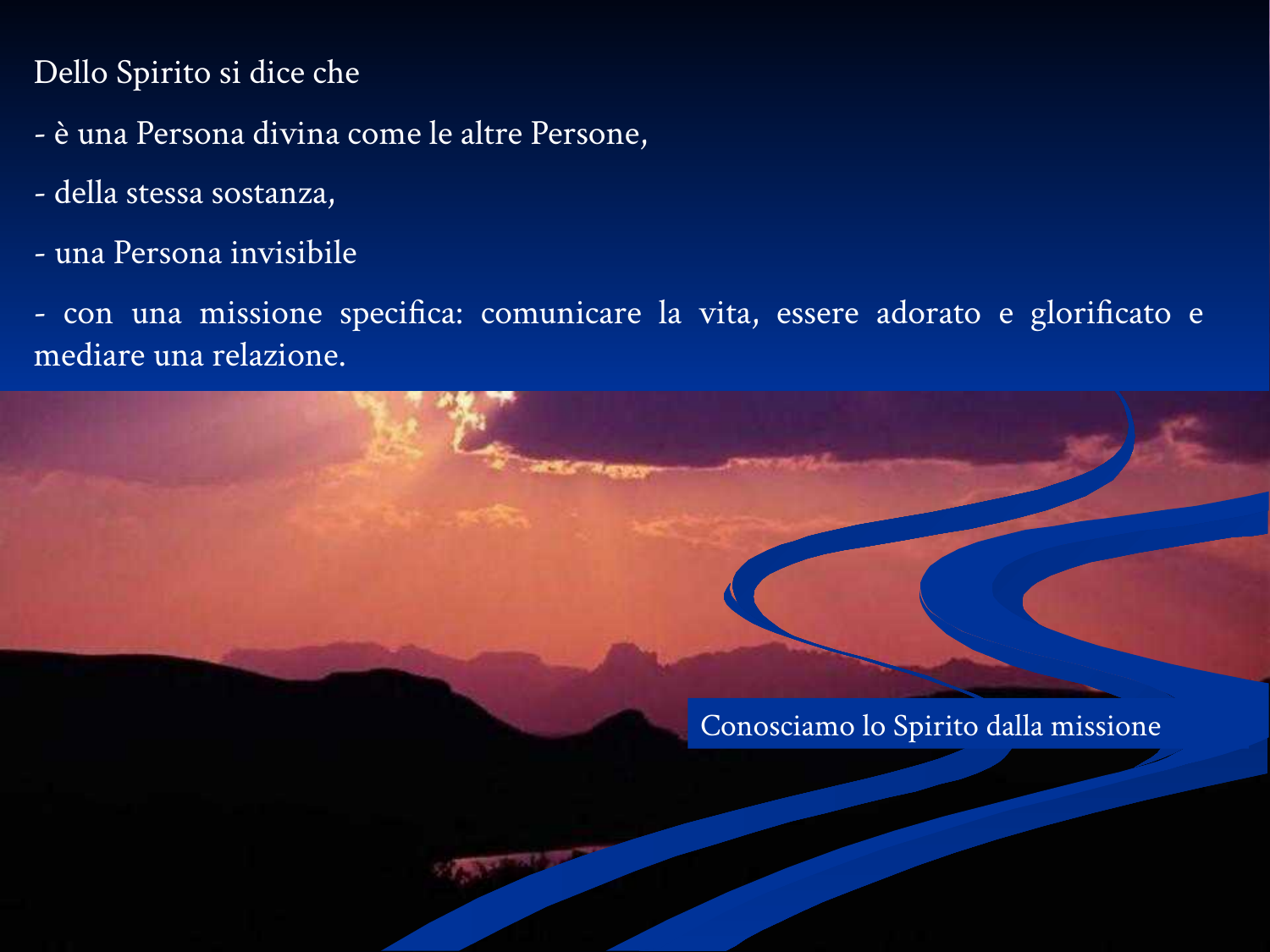

Dello Spirito si dice che
- è una Persona divina come le altre Persone,
- della stessa sostanza,
- una Persona invisibile
- con una missione specifica: comunicare la vita, essere adorato e glorificato e mediare una relazione.

Conosciamo lo Spirito dalla missione